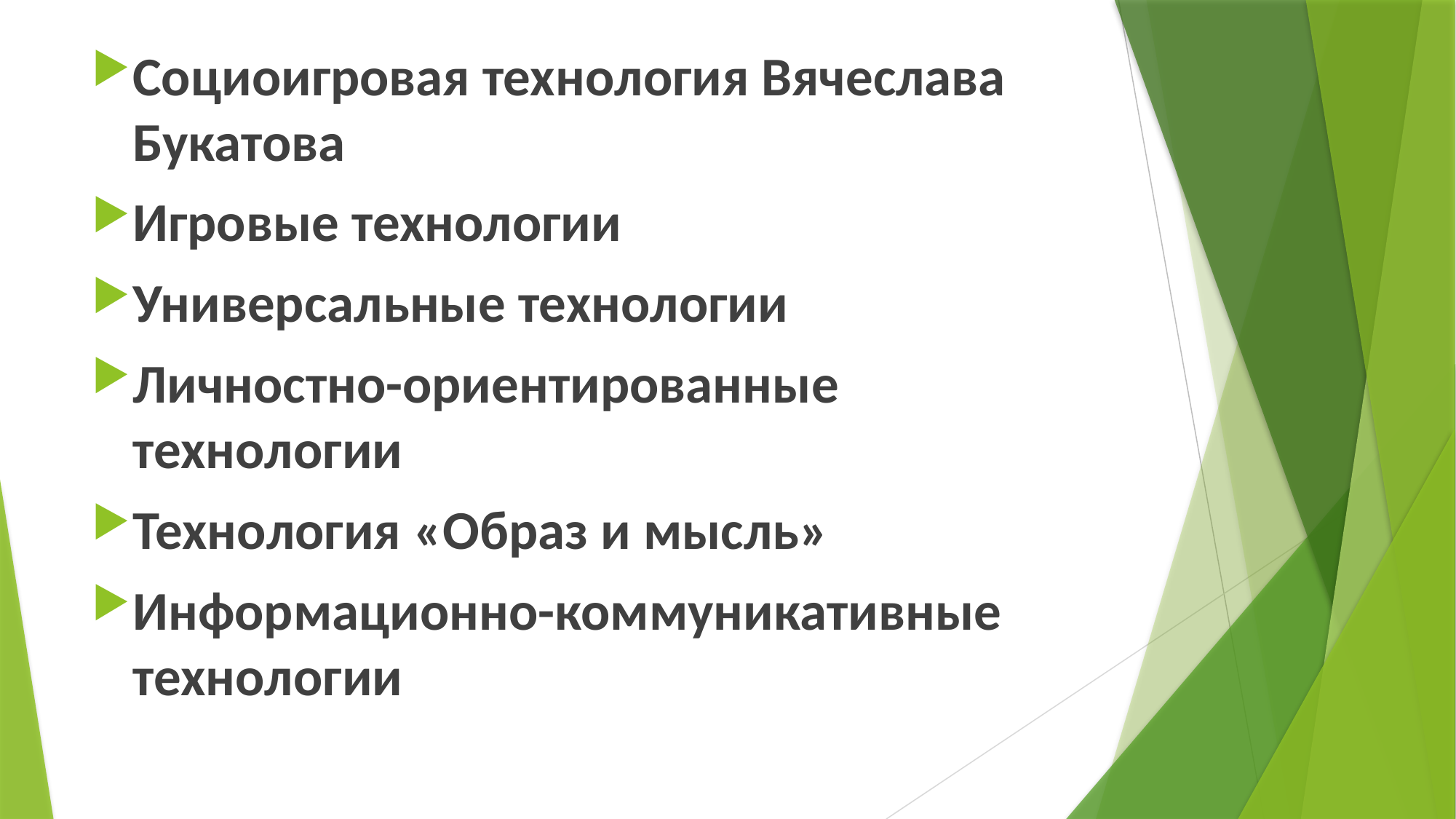

Социоигровая технология Вячеслава Букатова
Игровые технологии
Универсальные технологии
Личностно-ориентированные технологии
Технология «Образ и мысль»
Информационно-коммуникативные технологии